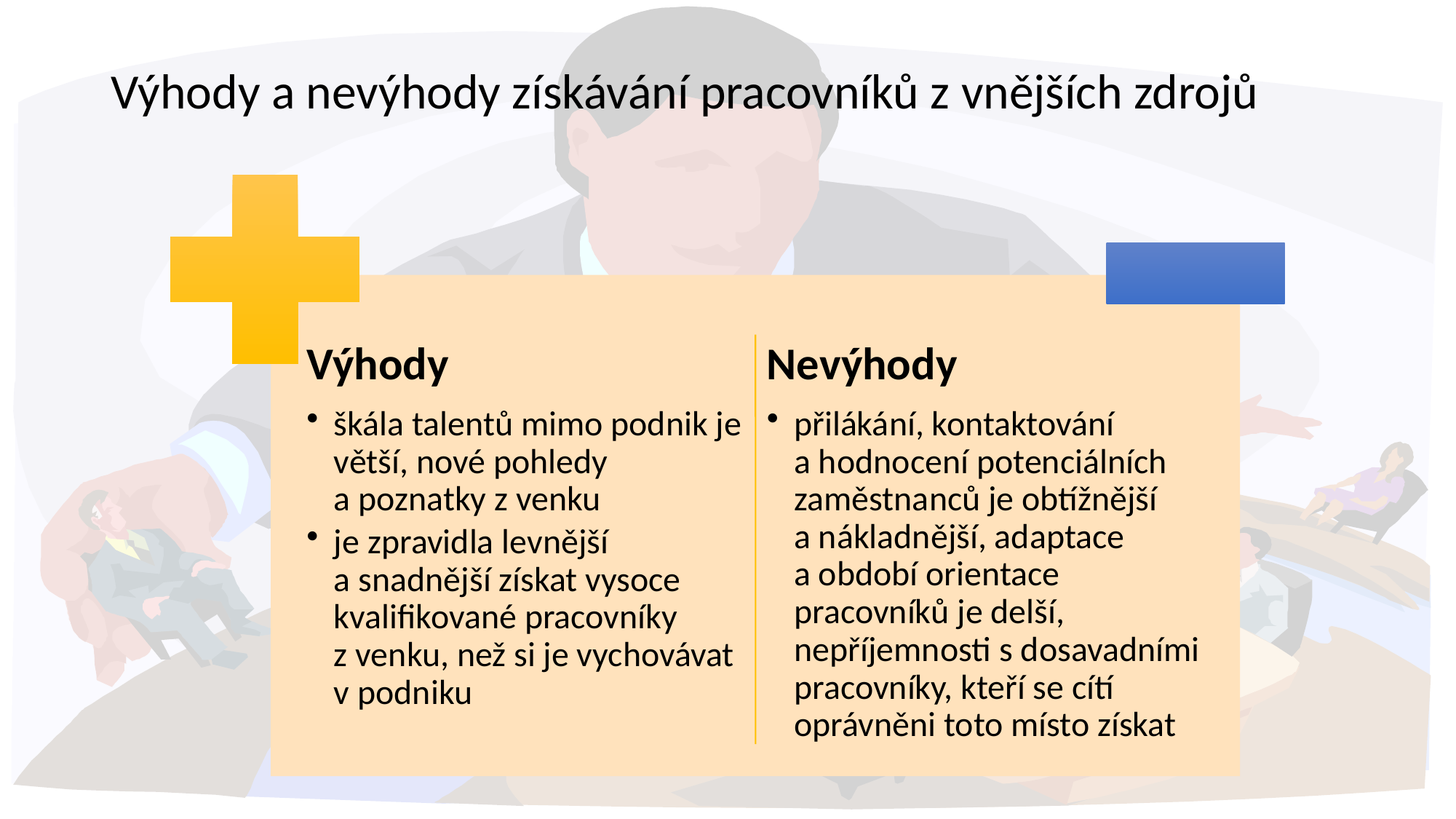

# Výhody a nevýhody získávání pracovníků z vnějších zdrojů
Výhody
škála talentů mimo podnik je větší, nové pohledy
a poznatky z venku
je zpravidla levnější
a snadnější získat vysoce kvalifikované pracovníky z venku, než si je vychovávat v podniku
Nevýhody
přilákání, kontaktování
a hodnocení potenciálních zaměstnanců je obtížnější
a nákladnější, adaptace
a období orientace pracovníků je delší, nepříjemnosti s dosavadními pracovníky, kteří se cítí oprávněni toto místo získat